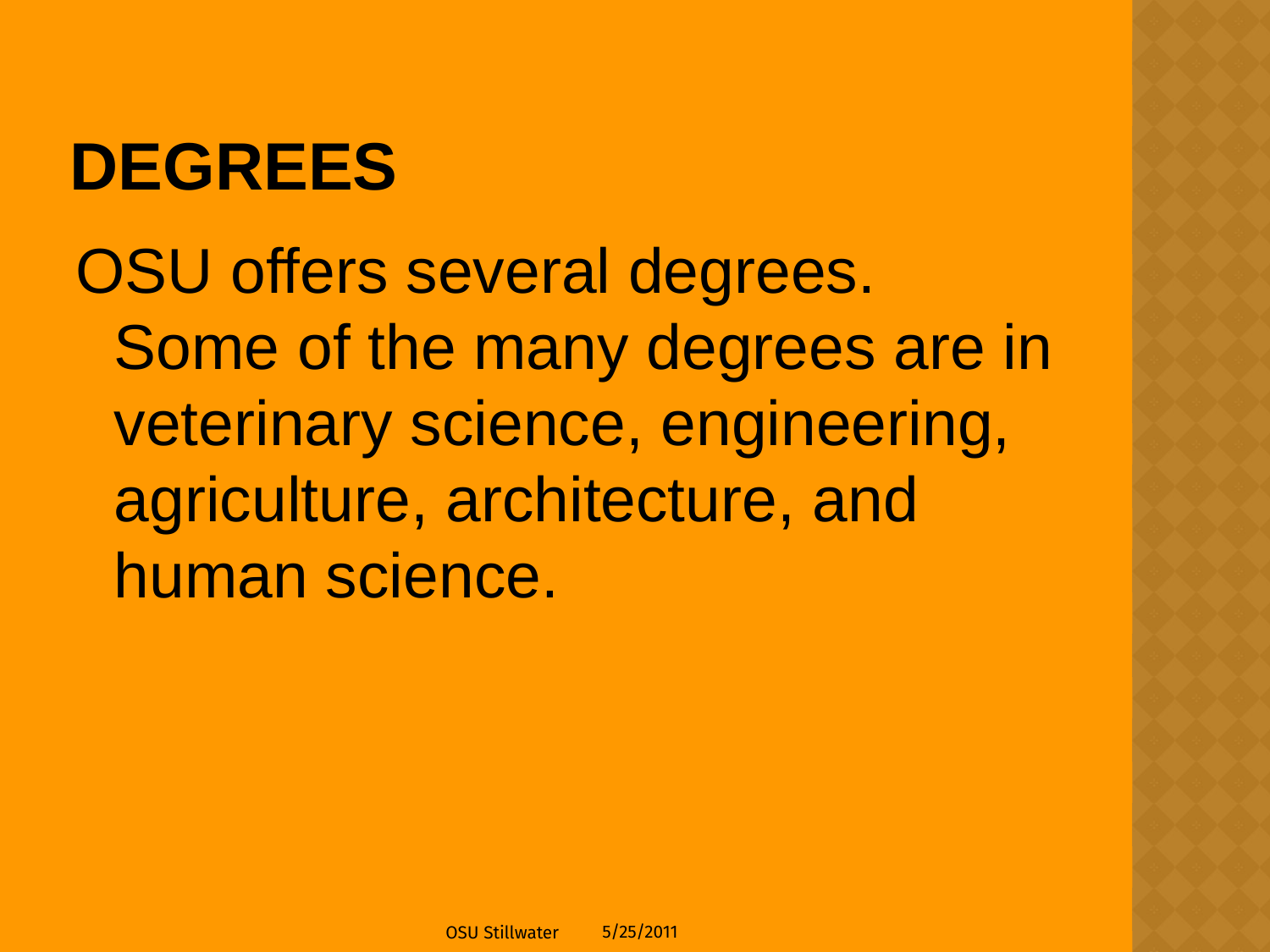

# DEGREES
OSU offers several degrees. Some of the many degrees are in veterinary science, engineering, agriculture, architecture, and human science.
OSU Stillwater
5/25/2011